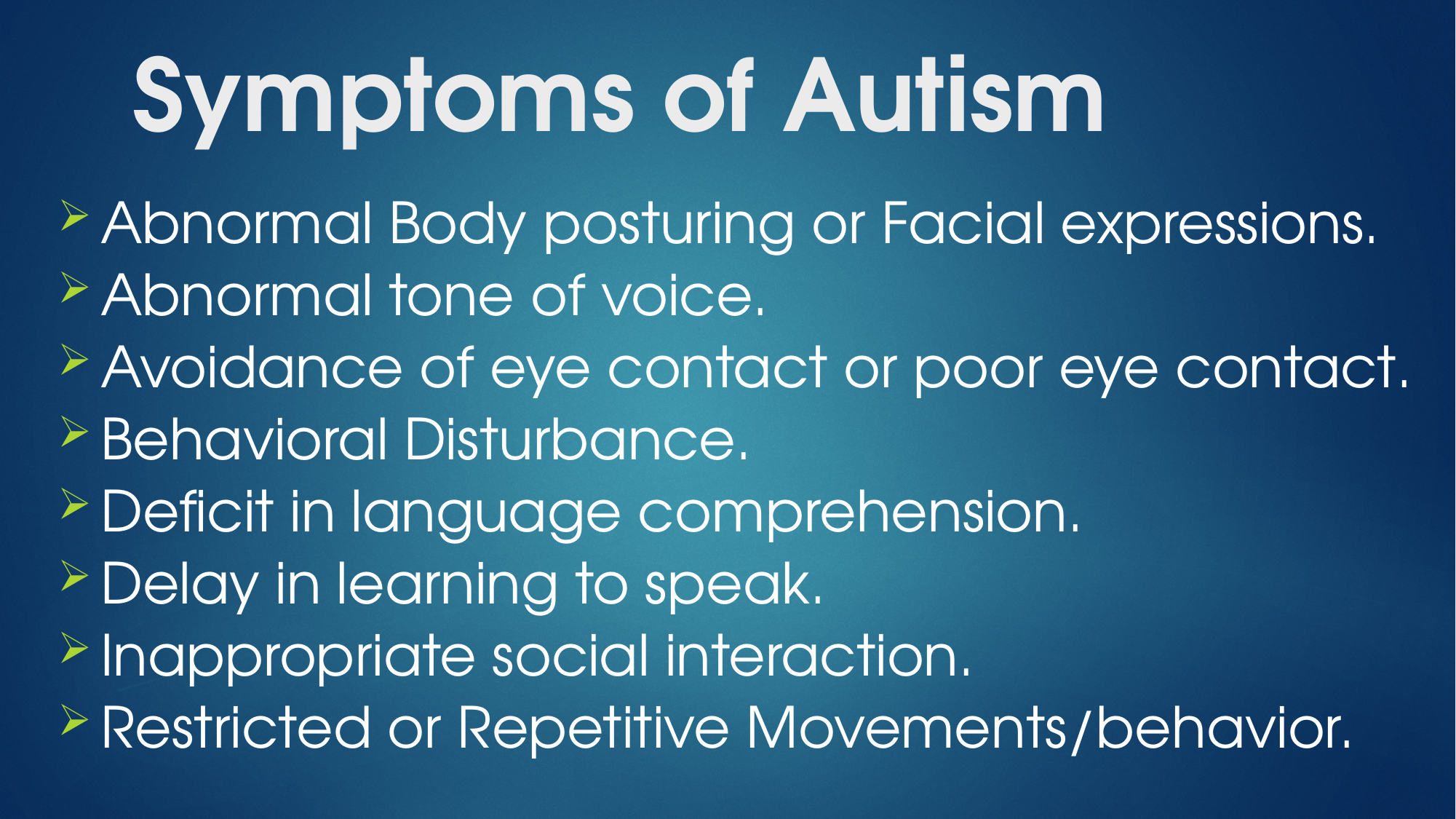

# Symptoms of Autism
Abnormal Body posturing or Facial expressions.
Abnormal tone of voice.
Avoidance of eye contact or poor eye contact.
Behavioral Disturbance.
Deficit in language comprehension.
Delay in learning to speak.
Inappropriate social interaction.
Restricted or Repetitive Movements/behavior.